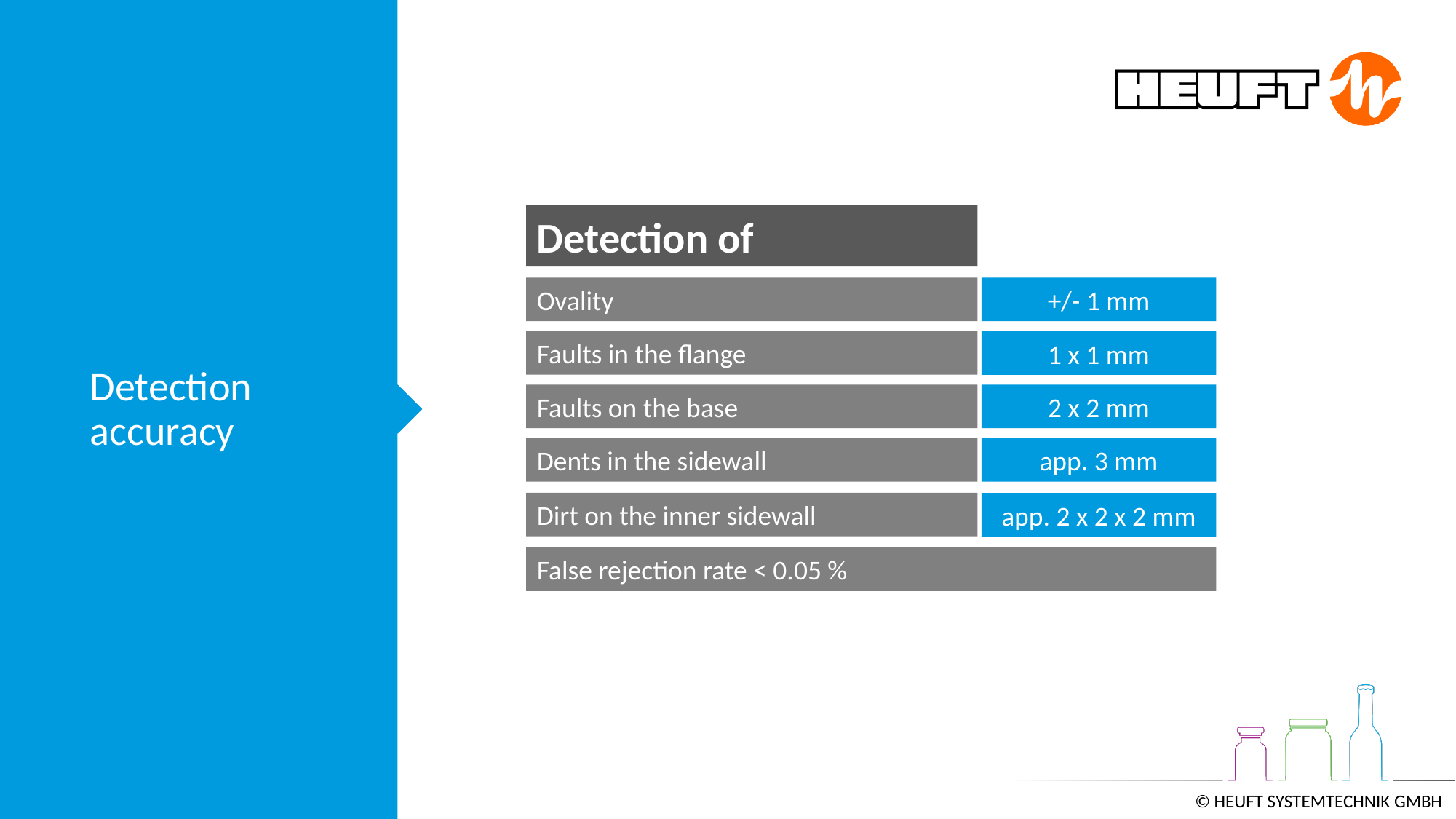

Detection       accuracy
Detection of
Ovality
+/- 1 mm
Faults in the flange
1 x 1 mm
Faults on the base
2 x 2 mm

Dents in the sidewall
app. 3 mm
Dirt on the inner sidewall
app. 2 x 2 x 2 mm
False rejection rate < 0.05 %